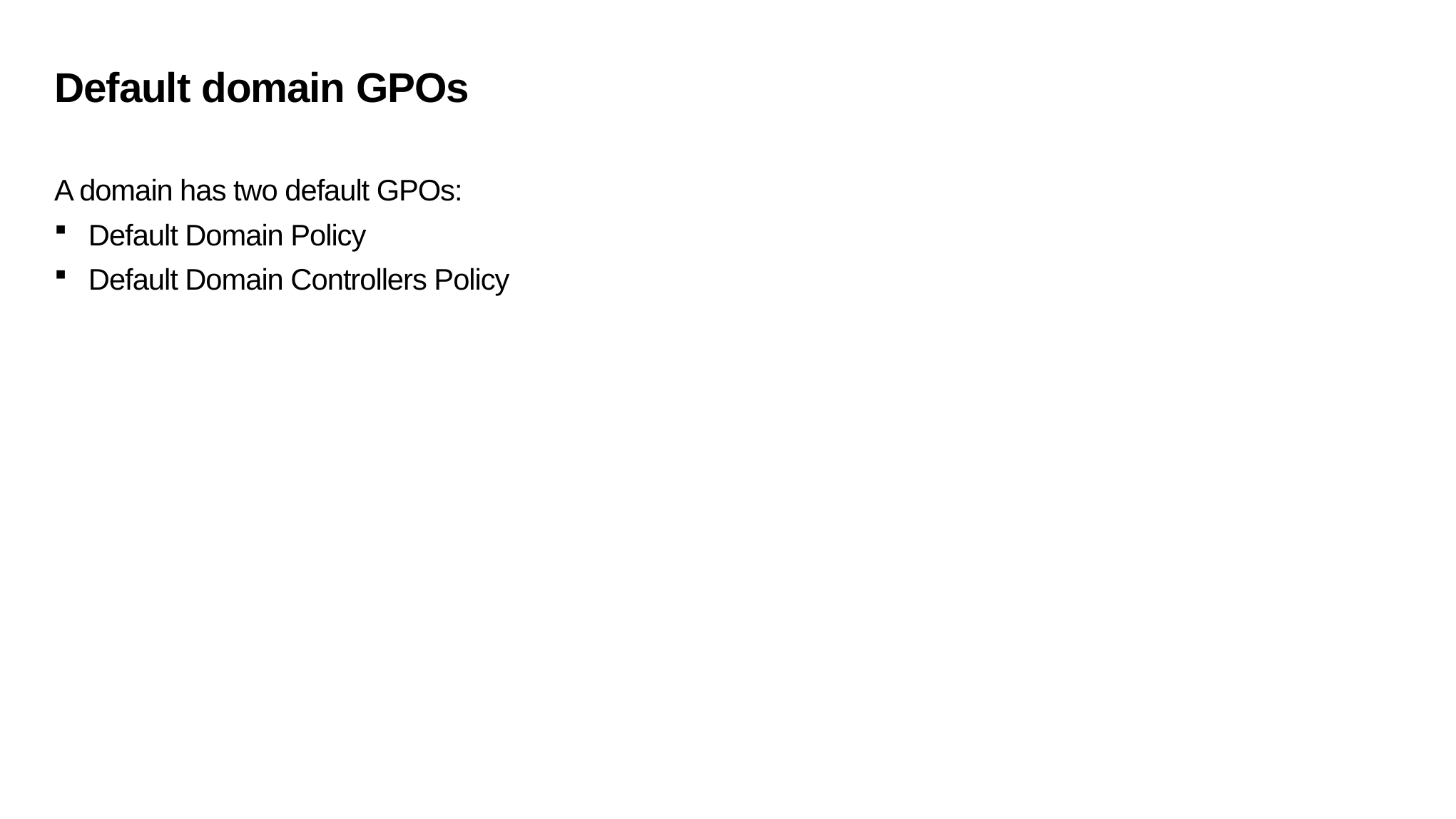

# Default domain GPOs
A domain has two default GPOs:
Default Domain Policy
Default Domain Controllers Policy